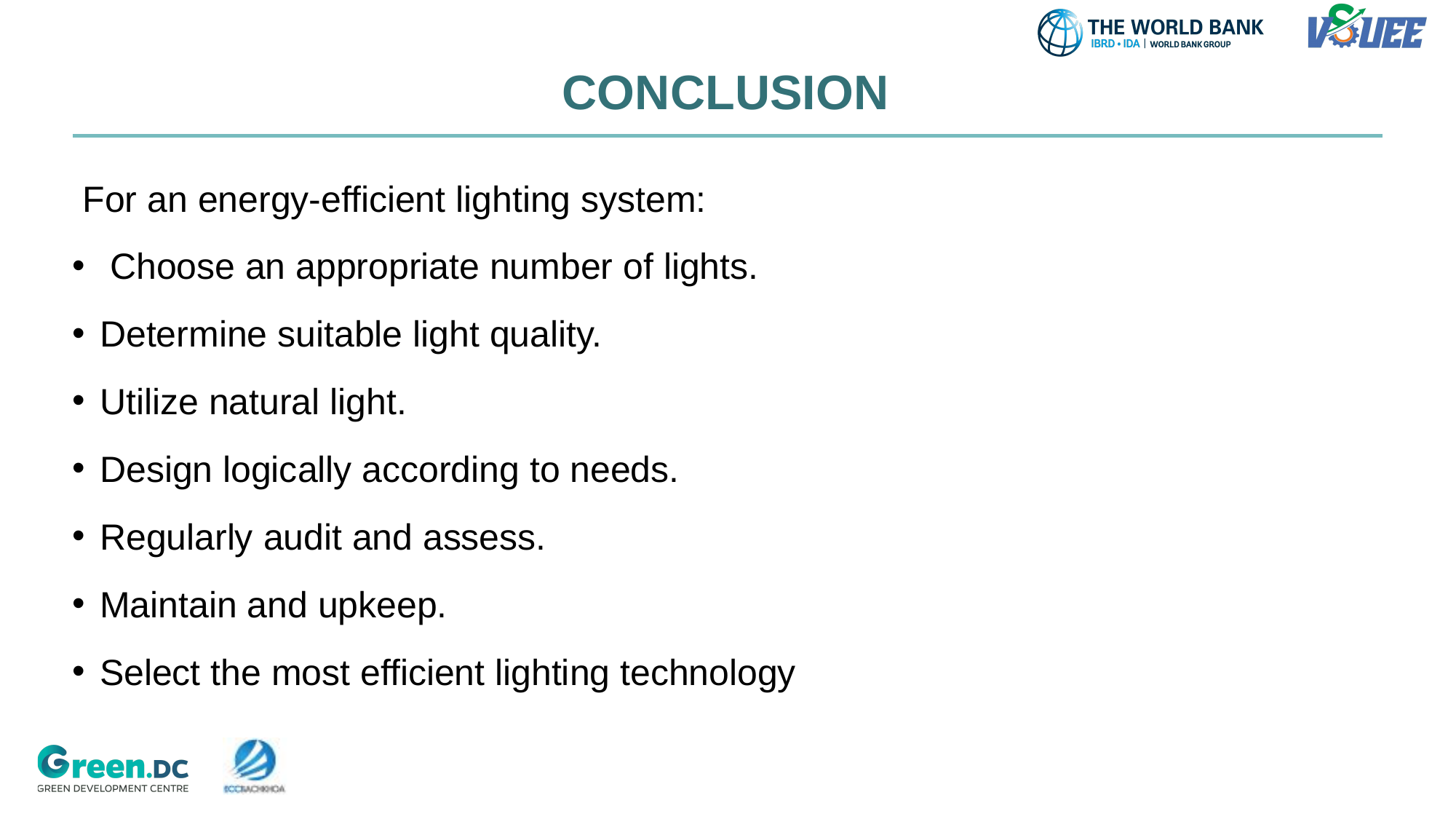

# CONCLUSION
 For an energy-efficient lighting system:
 Choose an appropriate number of lights.
Determine suitable light quality.
Utilize natural light.
Design logically according to needs.
Regularly audit and assess.
Maintain and upkeep.
Select the most efficient lighting technology